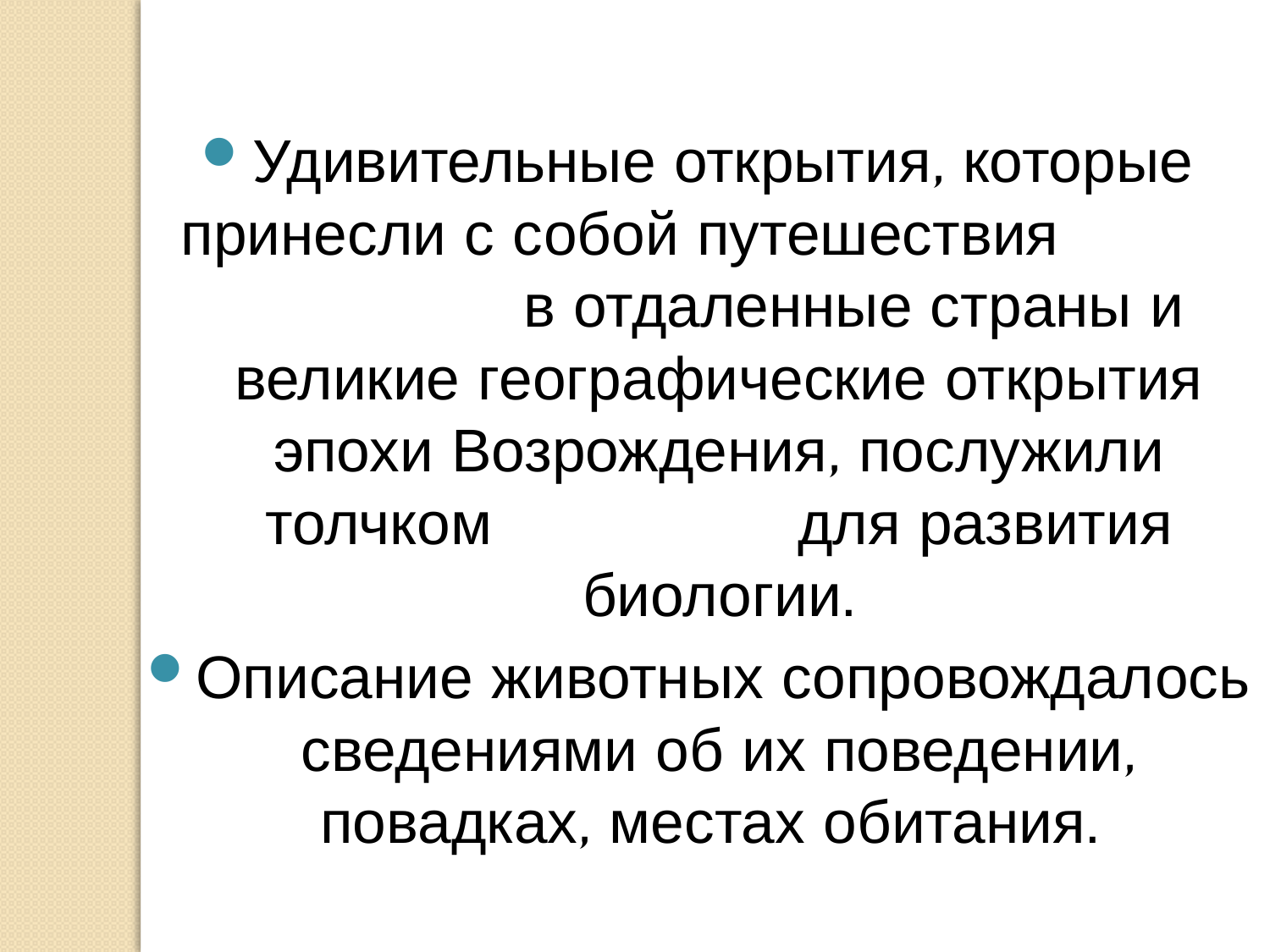

Удивительные открытия, которые принесли с собой путешествия                           в отдаленные страны и великие географические открытия эпохи Возрождения, послужили толчком                 для развития биологии.
Описание животных сопровождалось сведениями об их поведении, повадках, местах обитания.